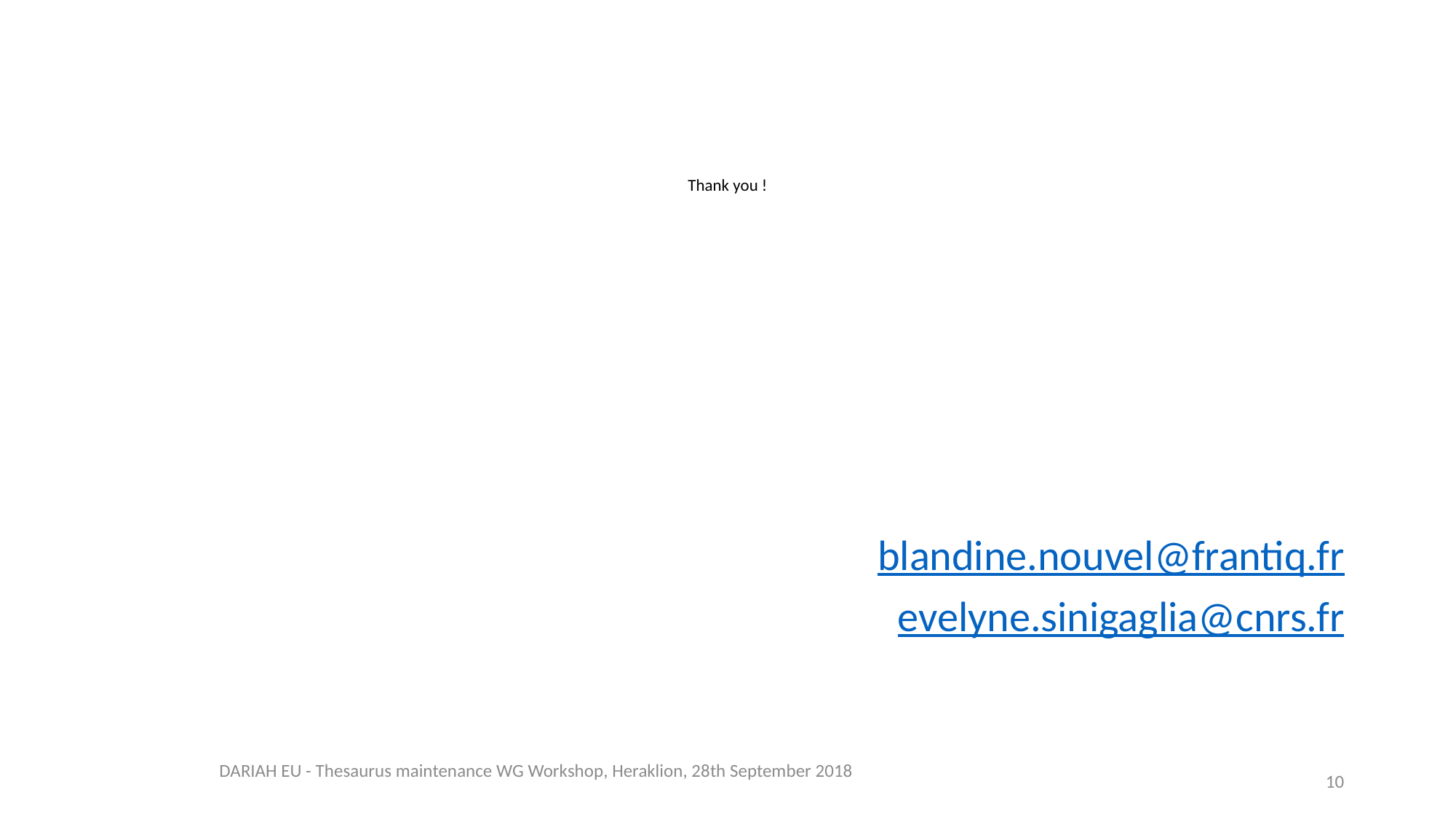

# Thank you !

blandine.nouvel@frantiq.fr
evelyne.sinigaglia@cnrs.fr

DARIAH EU - Thesaurus maintenance WG Workshop, Heraklion, 28th September 2018

10